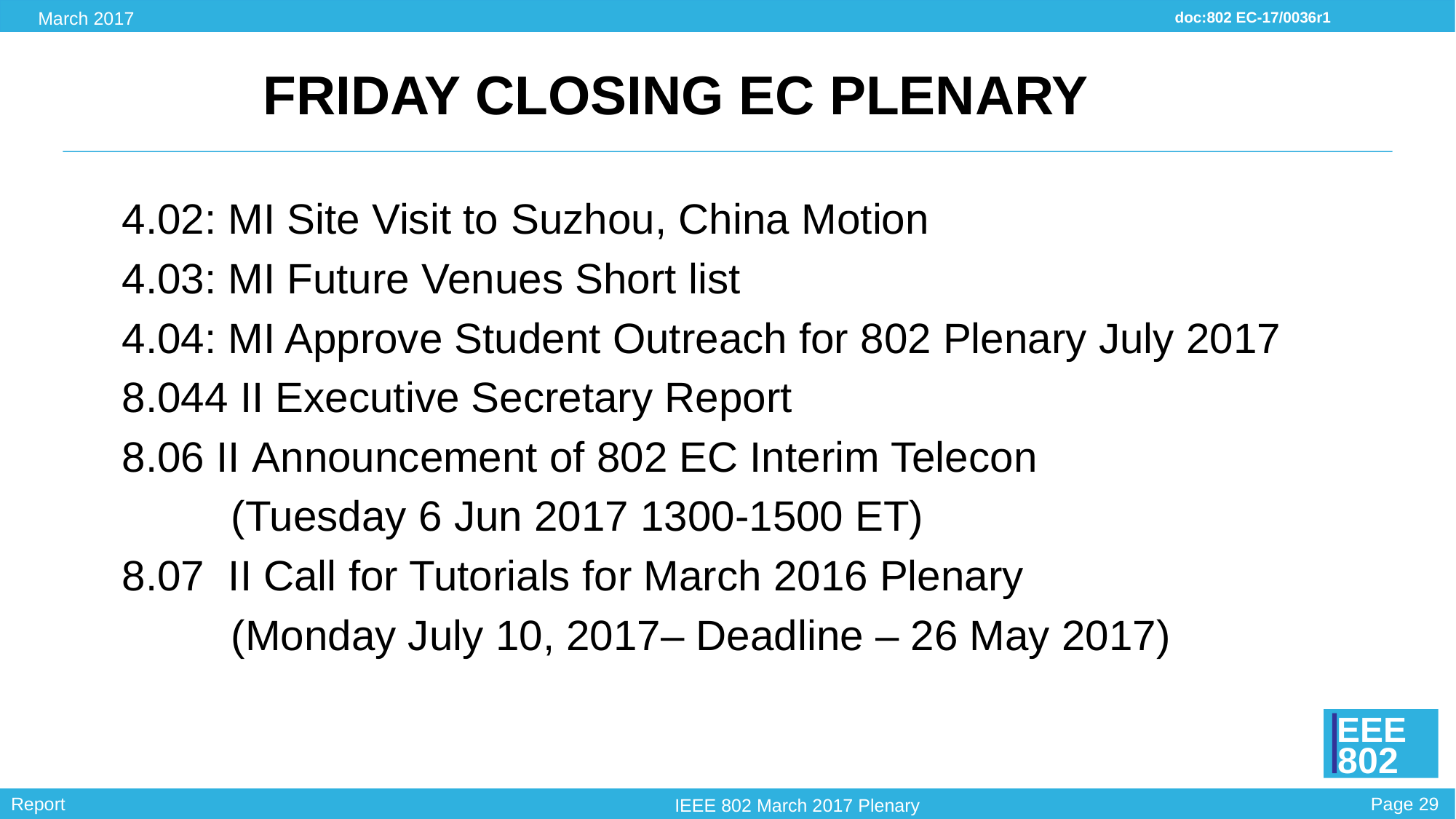

# Friday Closing EC Plenary
4.02: MI Site Visit to Suzhou, China Motion
4.03: MI Future Venues Short list
4.04: MI Approve Student Outreach for 802 Plenary July 2017
8.044 II Executive Secretary Report
8.06 II Announcement of 802 EC Interim Telecon
	(Tuesday 6 Jun 2017 1300-1500 ET)
8.07  II Call for Tutorials for March 2016 Plenary
	(Monday July 10, 2017– Deadline – 26 May 2017)